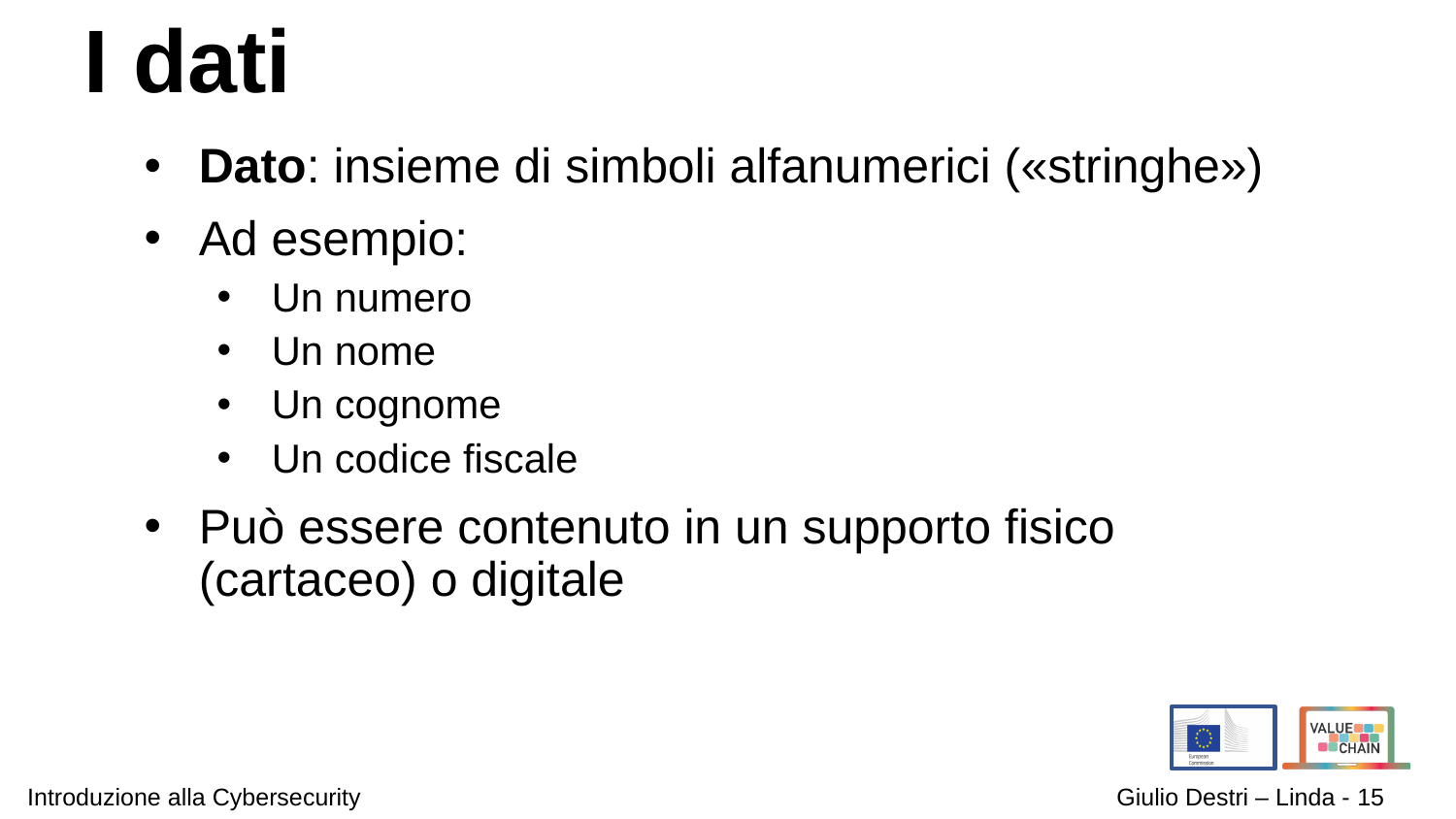

# I dati
Dato: insieme di simboli alfanumerici («stringhe»)
Ad esempio:
Un numero
Un nome
Un cognome
Un codice fiscale
Può essere contenuto in un supporto fisico (cartaceo) o digitale